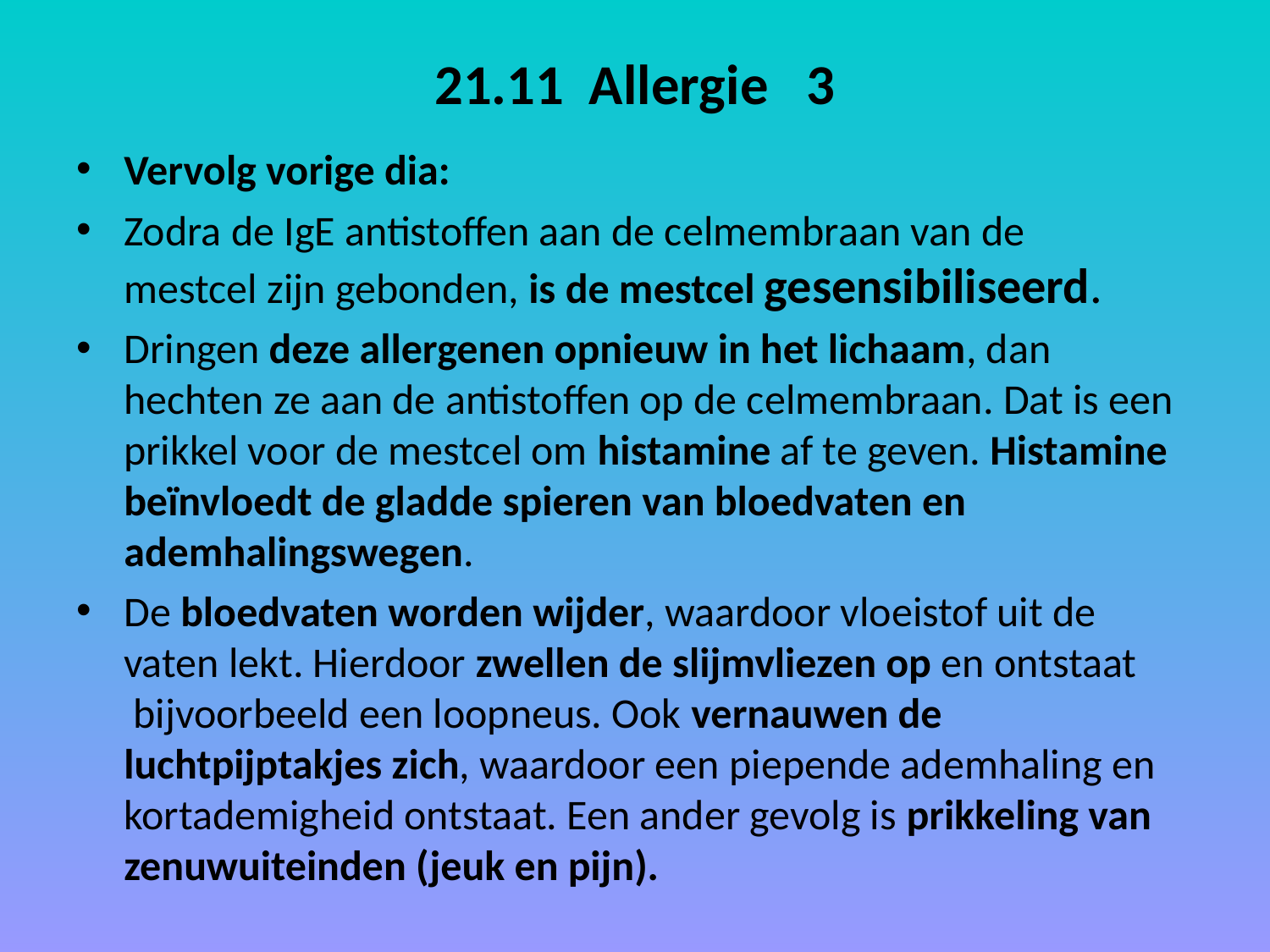

# 21.11  Allergie   3
Vervolg vorige dia:
Zodra de IgE antistoffen aan de celmembraan van de mestcel zijn gebonden, is de mestcel gesensibiliseerd.
Dringen deze allergenen opnieuw in het lichaam, dan hechten ze aan de antistoffen op de celmembraan. Dat is een prikkel voor de mestcel om histamine af te geven. Histamine beïnvloedt de gladde spieren van bloedvaten en ademhalingswegen.
De bloedvaten worden wijder, waardoor vloeistof uit de vaten lekt. Hierdoor zwellen de slijmvliezen op en ontstaat  bijvoorbeeld een loopneus. Ook vernauwen de luchtpijptakjes zich, waardoor een piepende ademhaling en kortademigheid ontstaat. Een ander gevolg is prikkeling van zenuwuiteinden (jeuk en pijn).